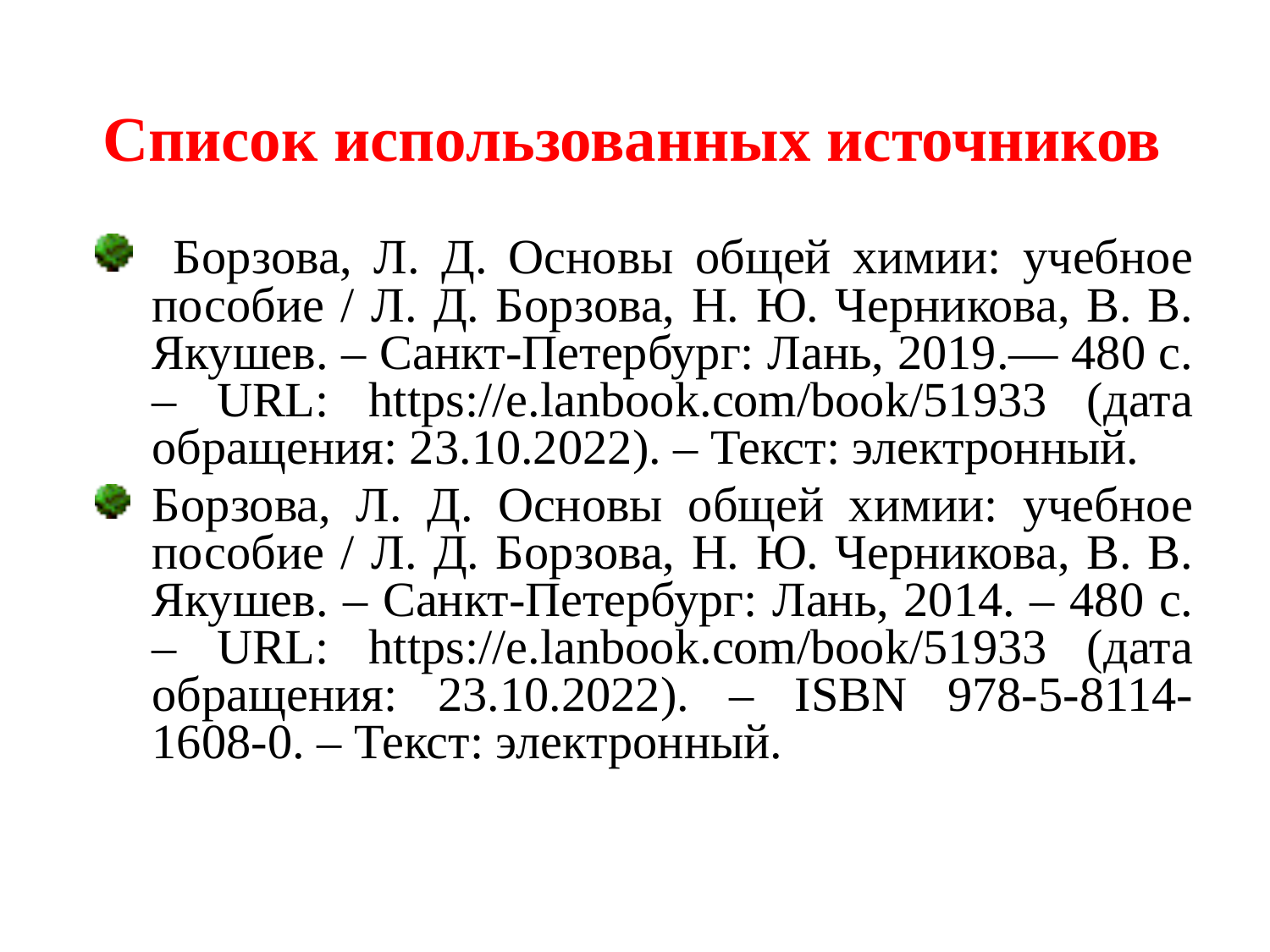

# Список использованных источников
 Борзова, Л. Д. Основы общей химии: учебное пособие / Л. Д. Борзова, Н. Ю. Черникова, В. В. Якушев. – Санкт-Петербург: Лань, 2019.— 480 с. – URL: https://e.lanbook.com/book/51933 (дата обращения: 23.10.2022). – Текст: электронный.
Борзова, Л. Д. Основы общей химии: учебное пособие / Л. Д. Борзова, Н. Ю. Черникова, В. В. Якушев. – Санкт-Петербург: Лань, 2014. – 480 с. – URL: https://e.lanbook.com/book/51933 (дата обращения: 23.10.2022). – ISBN 978-5-8114-1608-0. – Текст: электронный.